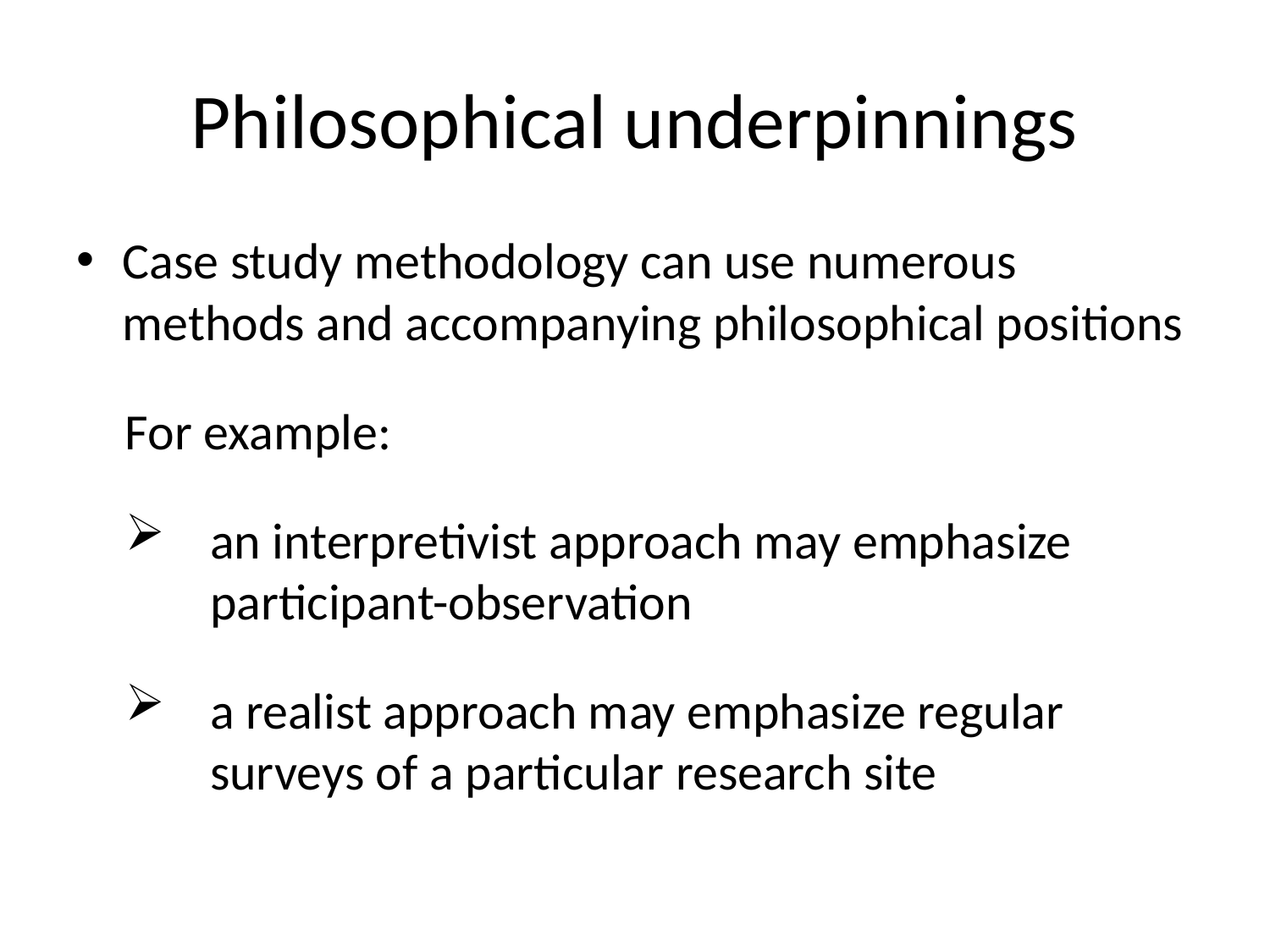

# Philosophical underpinnings
Case study methodology can use numerous methods and accompanying philosophical positions
For example:
an interpretivist approach may emphasize participant-observation
a realist approach may emphasize regular surveys of a particular research site